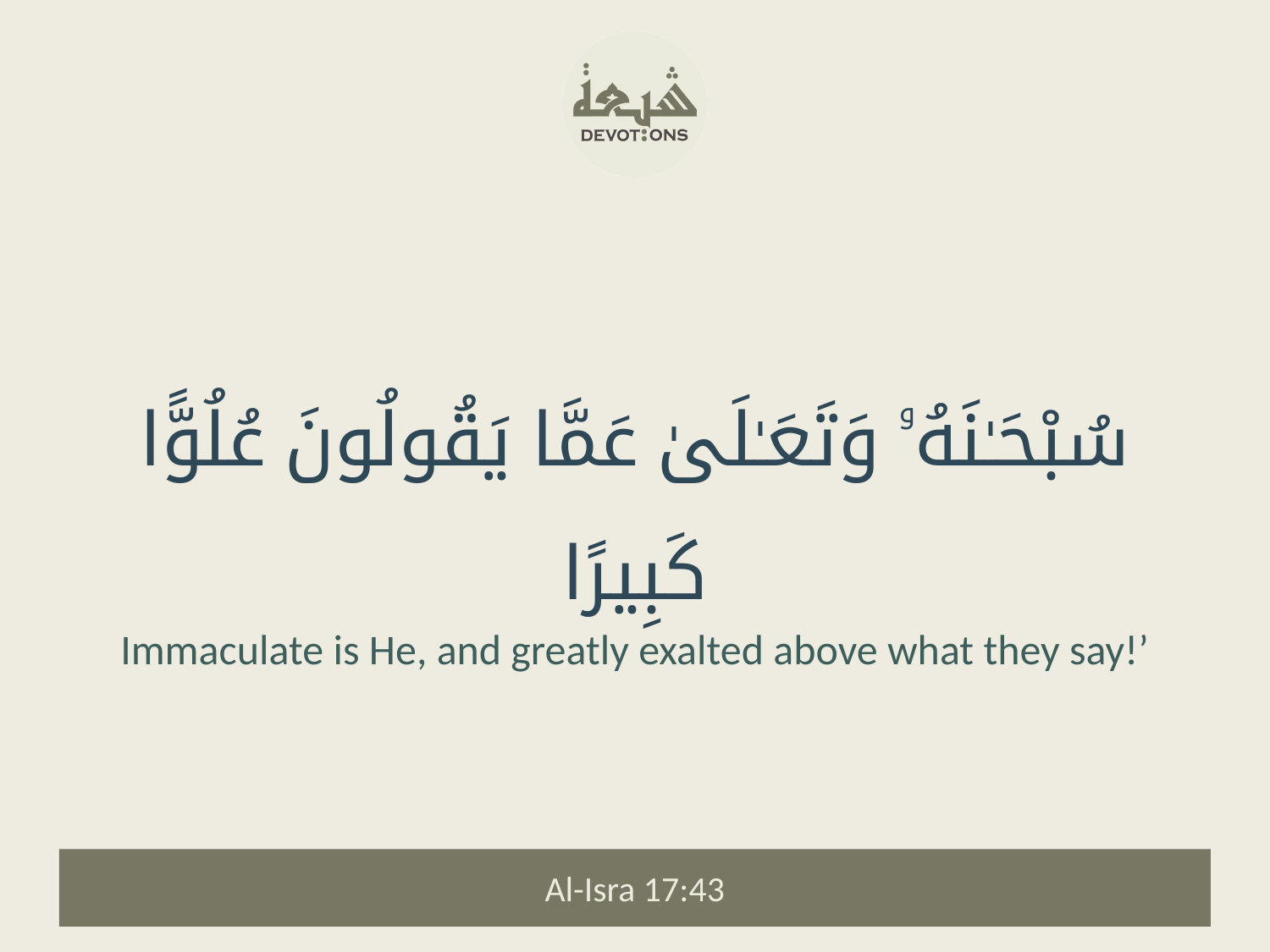

سُبْحَـٰنَهُۥ وَتَعَـٰلَىٰ عَمَّا يَقُولُونَ عُلُوًّا كَبِيرًا
Immaculate is He, and greatly exalted above what they say!’
Al-Isra 17:43